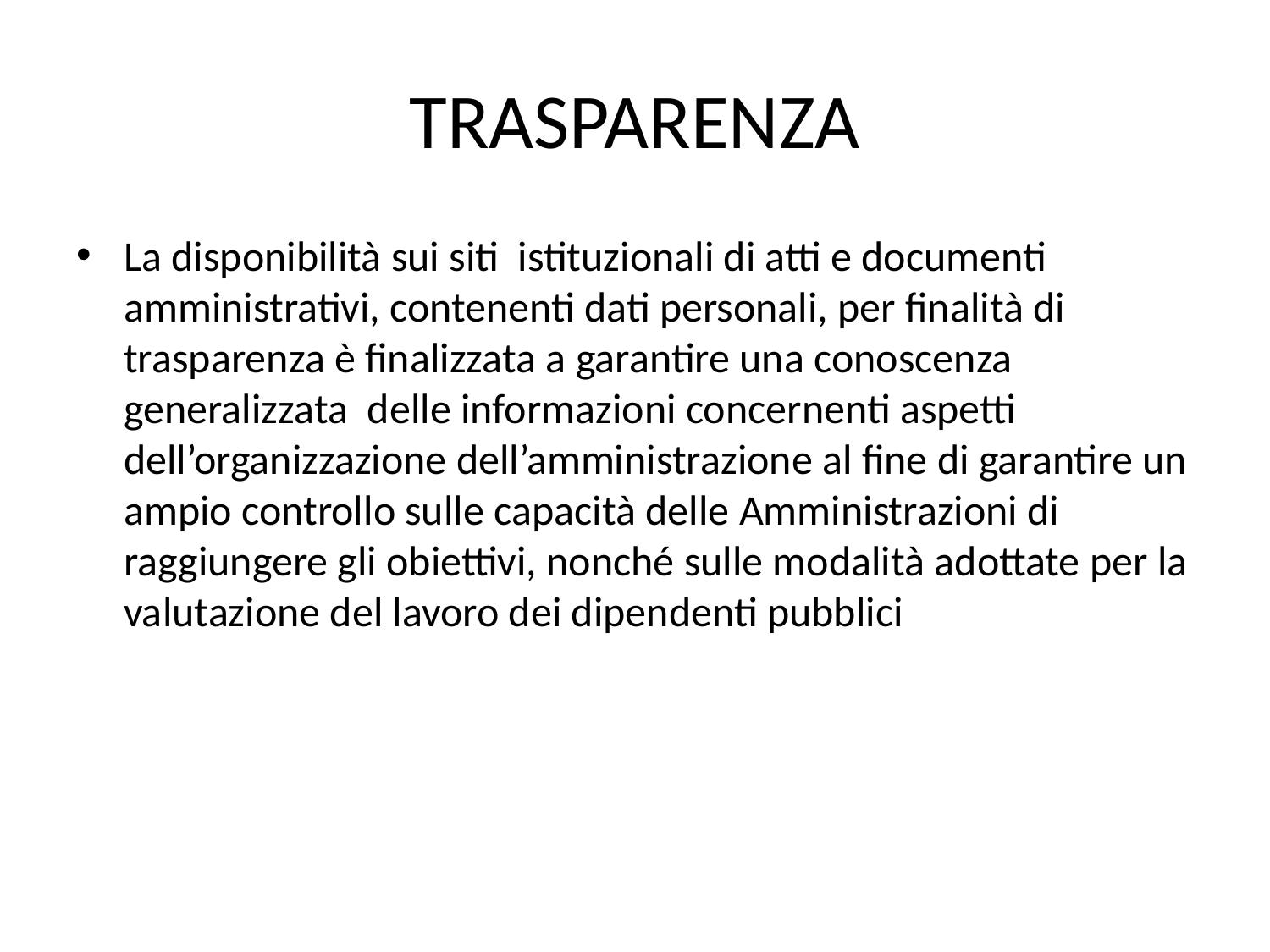

# TRASPARENZA
La disponibilità sui siti  istituzionali di atti e documenti amministrativi, contenenti dati personali, per finalità di trasparenza è finalizzata a garantire una conoscenza generalizzata  delle informazioni concernenti aspetti dell’organizzazione dell’amministrazione al fine di garantire un ampio controllo sulle capacità delle Amministrazioni di raggiungere gli obiettivi, nonché sulle modalità adottate per la valutazione del lavoro dei dipendenti pubblici